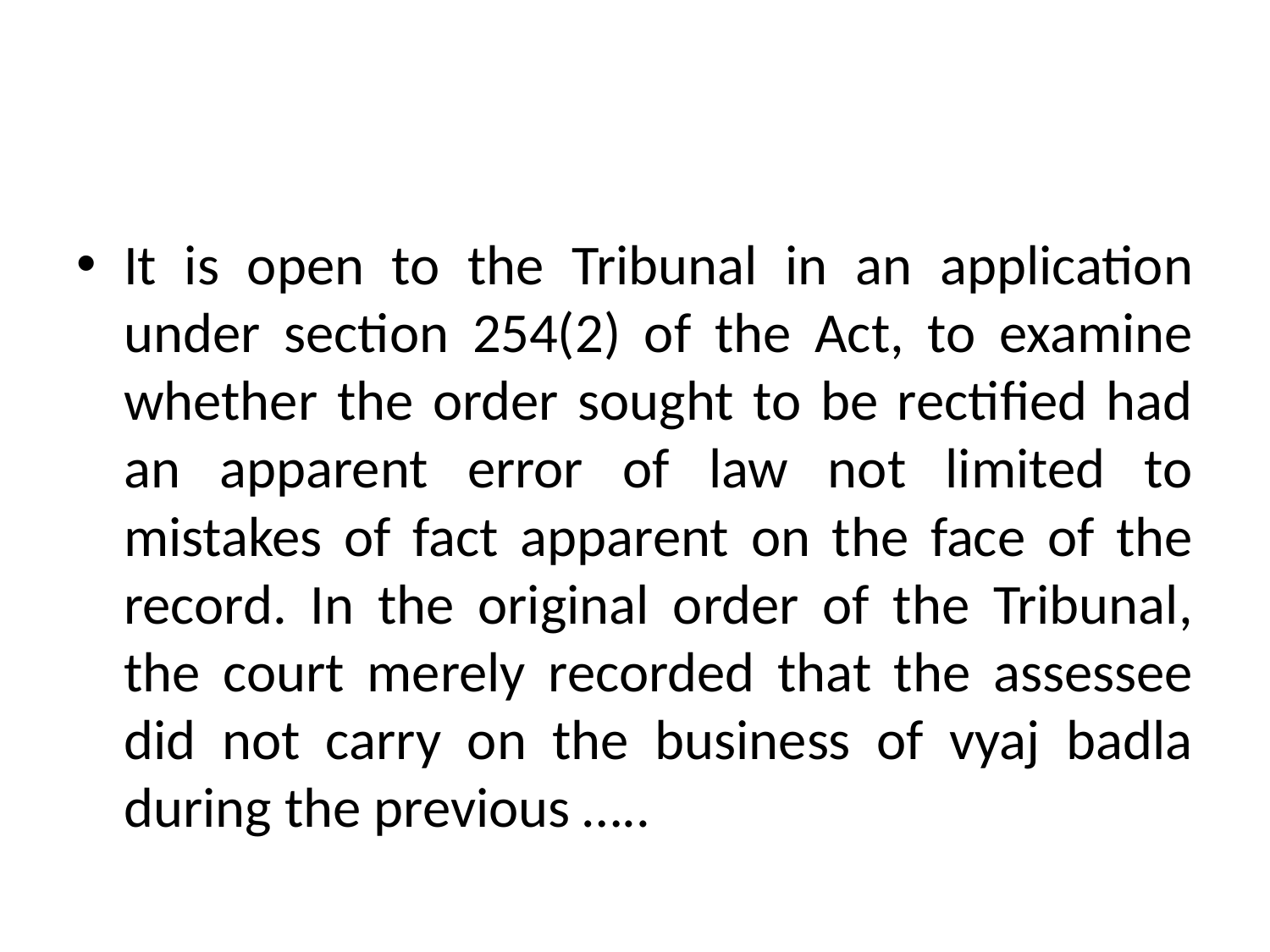

#
It is open to the Tribunal in an application under section 254(2) of the Act, to examine whether the order sought to be rectified had an apparent error of law not limited to mistakes of fact apparent on the face of the record. In the original order of the Tribunal, the court merely recorded that the assessee did not carry on the business of vyaj badla during the previous …..